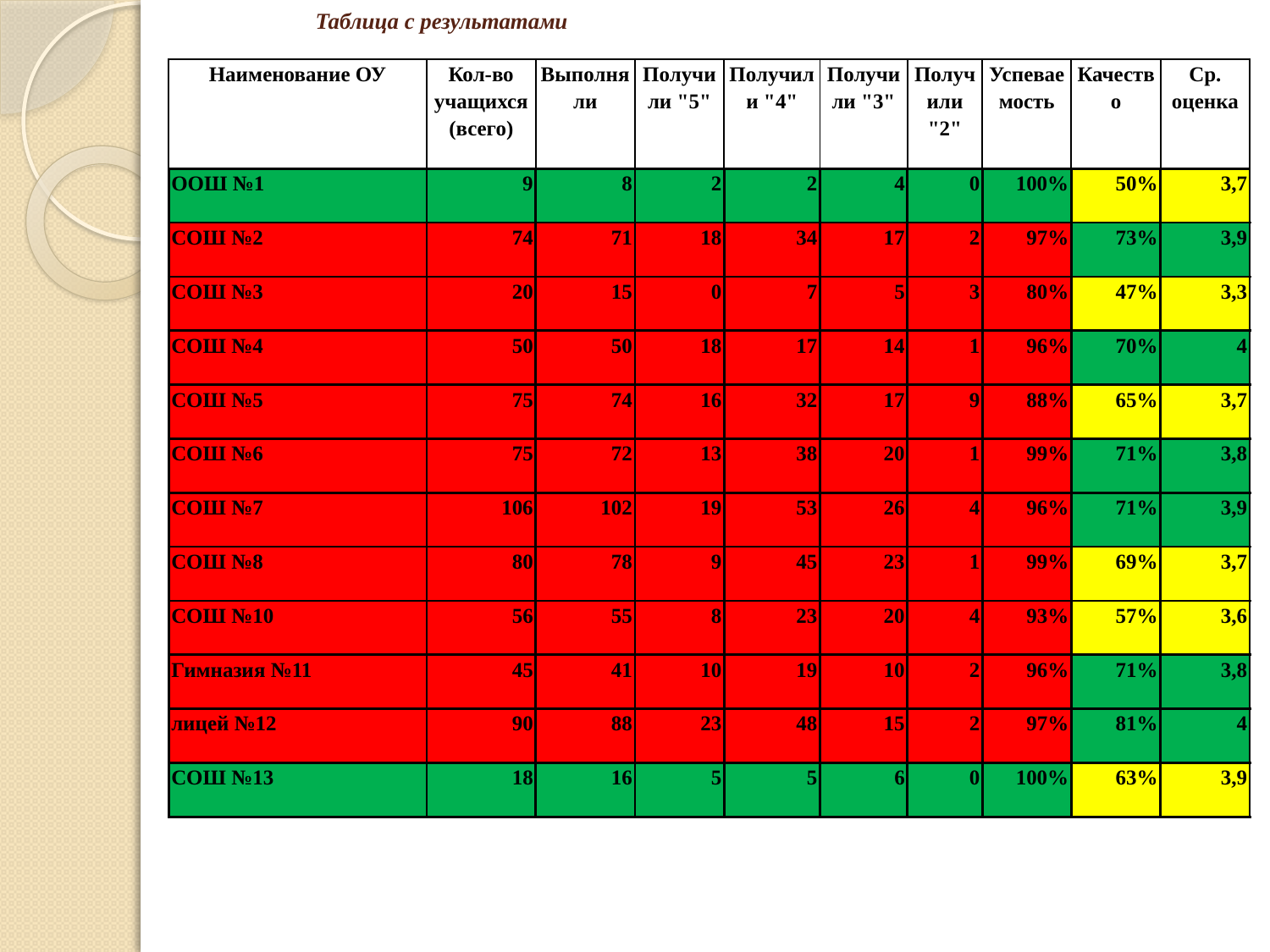

# Таблица с результатами
| Наименование ОУ | Кол-во учащихся (всего) | Выполняли | Получили "5" | Получили "4" | Получили "3" | Получили "2" | Успеваемость | Качество | Ср. оценка |
| --- | --- | --- | --- | --- | --- | --- | --- | --- | --- |
| ООШ №1 | 9 | 8 | 2 | 2 | 4 | 0 | 100% | 50% | 3,7 |
| СОШ №2 | 74 | 71 | 18 | 34 | 17 | 2 | 97% | 73% | 3,9 |
| СОШ №3 | 20 | 15 | 0 | 7 | 5 | 3 | 80% | 47% | 3,3 |
| СОШ №4 | 50 | 50 | 18 | 17 | 14 | 1 | 96% | 70% | 4 |
| СОШ №5 | 75 | 74 | 16 | 32 | 17 | 9 | 88% | 65% | 3,7 |
| СОШ №6 | 75 | 72 | 13 | 38 | 20 | 1 | 99% | 71% | 3,8 |
| СОШ №7 | 106 | 102 | 19 | 53 | 26 | 4 | 96% | 71% | 3,9 |
| СОШ №8 | 80 | 78 | 9 | 45 | 23 | 1 | 99% | 69% | 3,7 |
| СОШ №10 | 56 | 55 | 8 | 23 | 20 | 4 | 93% | 57% | 3,6 |
| Гимназия №11 | 45 | 41 | 10 | 19 | 10 | 2 | 96% | 71% | 3,8 |
| лицей №12 | 90 | 88 | 23 | 48 | 15 | 2 | 97% | 81% | 4 |
| СОШ №13 | 18 | 16 | 5 | 5 | 6 | 0 | 100% | 63% | 3,9 |